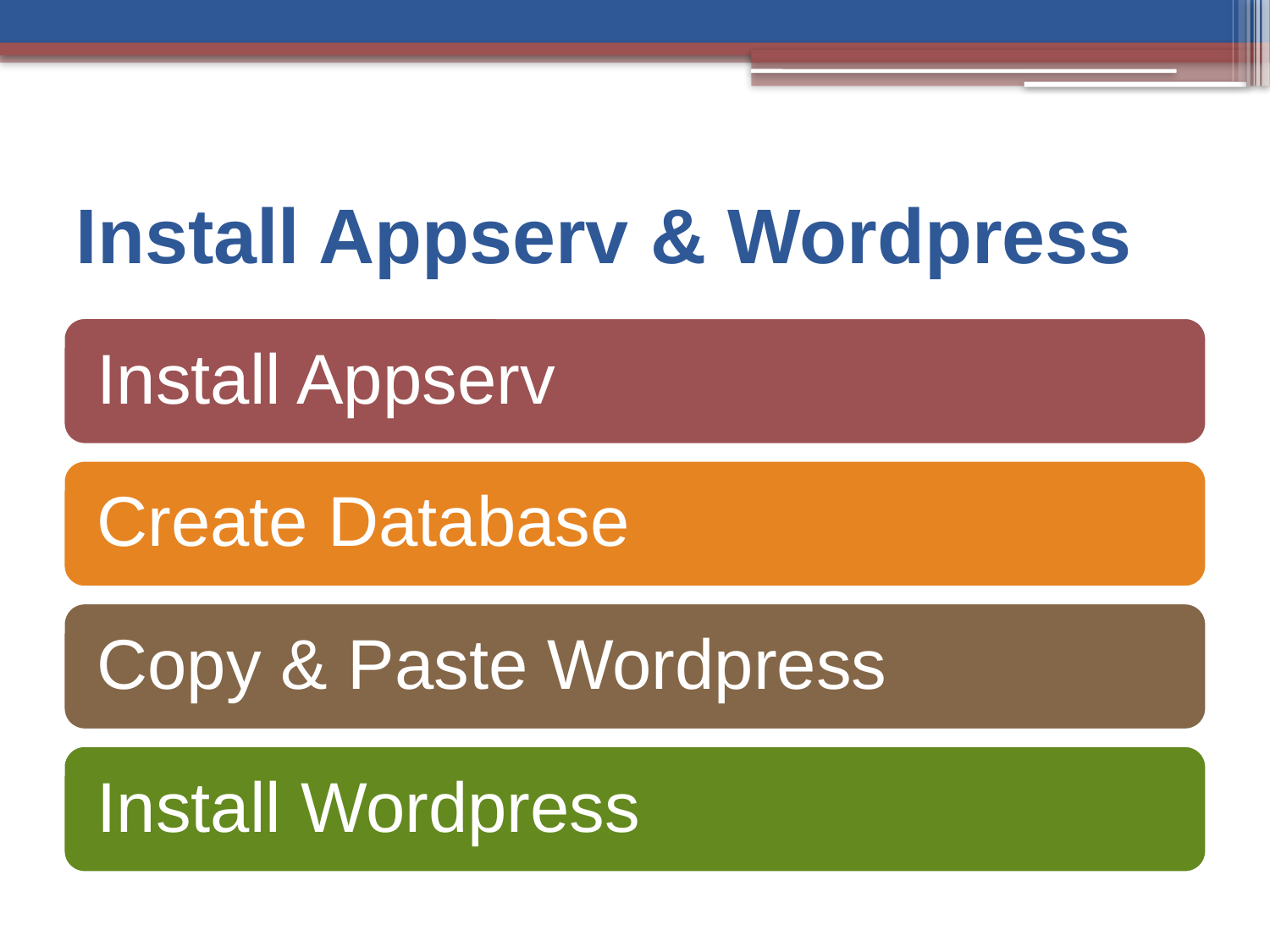

# Install Appserv & Wordpress
Install Appserv
Create Database
Copy & Paste Wordpress
Install Wordpress